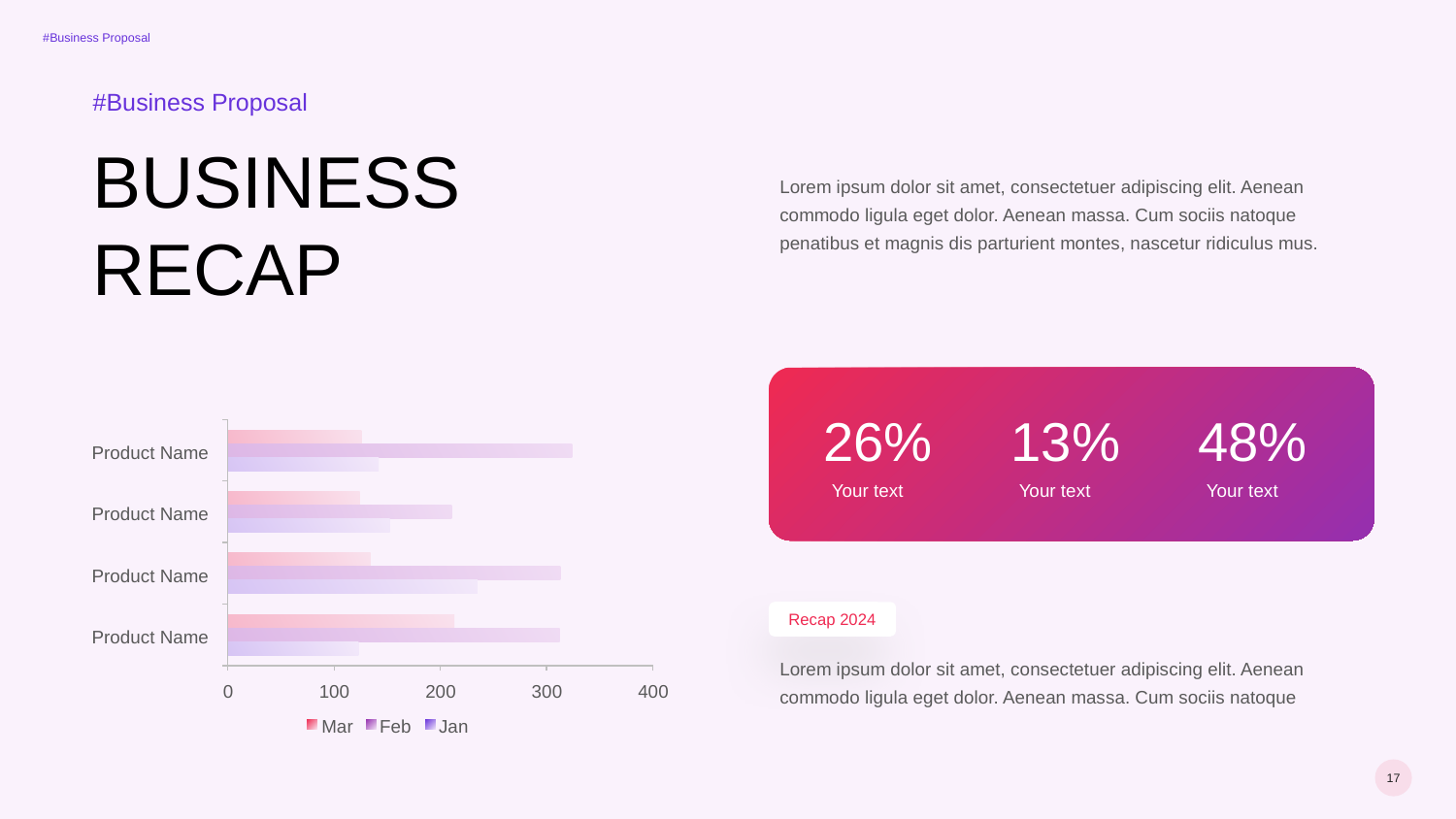

#Business Proposal
BUSINESS RECAP
Lorem ipsum dolor sit amet, consectetuer adipiscing elit. Aenean commodo ligula eget dolor. Aenean massa. Cum sociis natoque penatibus et magnis dis parturient montes, nascetur ridiculus mus.

26%
Your text
13%
Your text
48%
Your text
Product Name
Product Name
Product Name
Product Name

Recap 2024

Lorem ipsum dolor sit amet, consectetuer adipiscing elit. Aenean commodo ligula eget dolor. Aenean massa. Cum sociis natoque
0
100
200
300
400
Mar
Feb
Jan